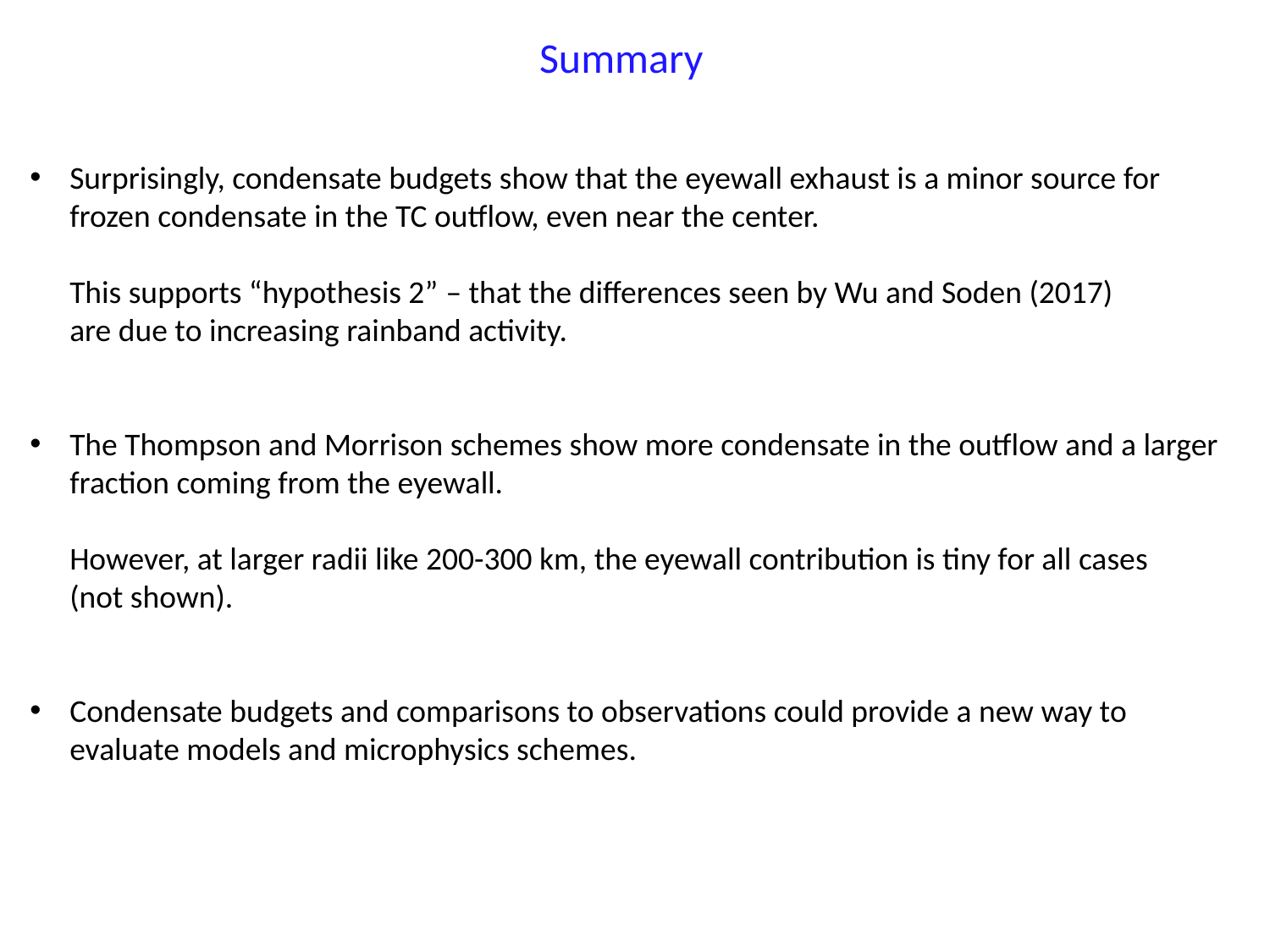

Summary
Surprisingly, condensate budgets show that the eyewall exhaust is a minor source for frozen condensate in the TC outflow, even near the center.
This supports “hypothesis 2” – that the differences seen by Wu and Soden (2017)
are due to increasing rainband activity.

The Thompson and Morrison schemes show more condensate in the outflow and a larger fraction coming from the eyewall.
However, at larger radii like 200-300 km, the eyewall contribution is tiny for all cases
(not shown).
Condensate budgets and comparisons to observations could provide a new way to
evaluate models and microphysics schemes.